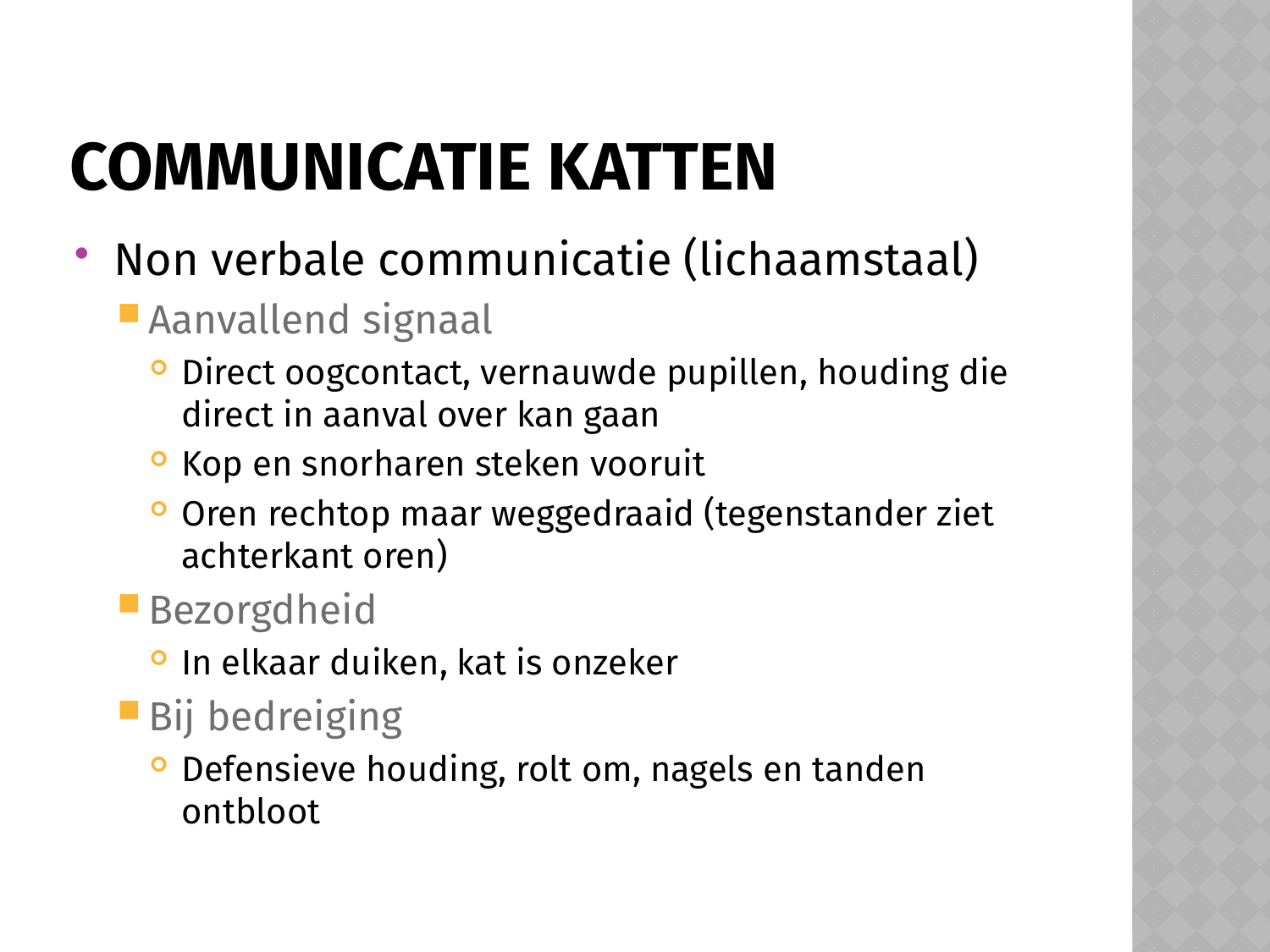

# Communicatie katten
Non verbale communicatie (lichaamstaal)
Aanvallend signaal
Direct oogcontact, vernauwde pupillen, houding die direct in aanval over kan gaan
Kop en snorharen steken vooruit
Oren rechtop maar weggedraaid (tegenstander ziet achterkant oren)
Bezorgdheid
In elkaar duiken, kat is onzeker
Bij bedreiging
Defensieve houding, rolt om, nagels en tanden ontbloot